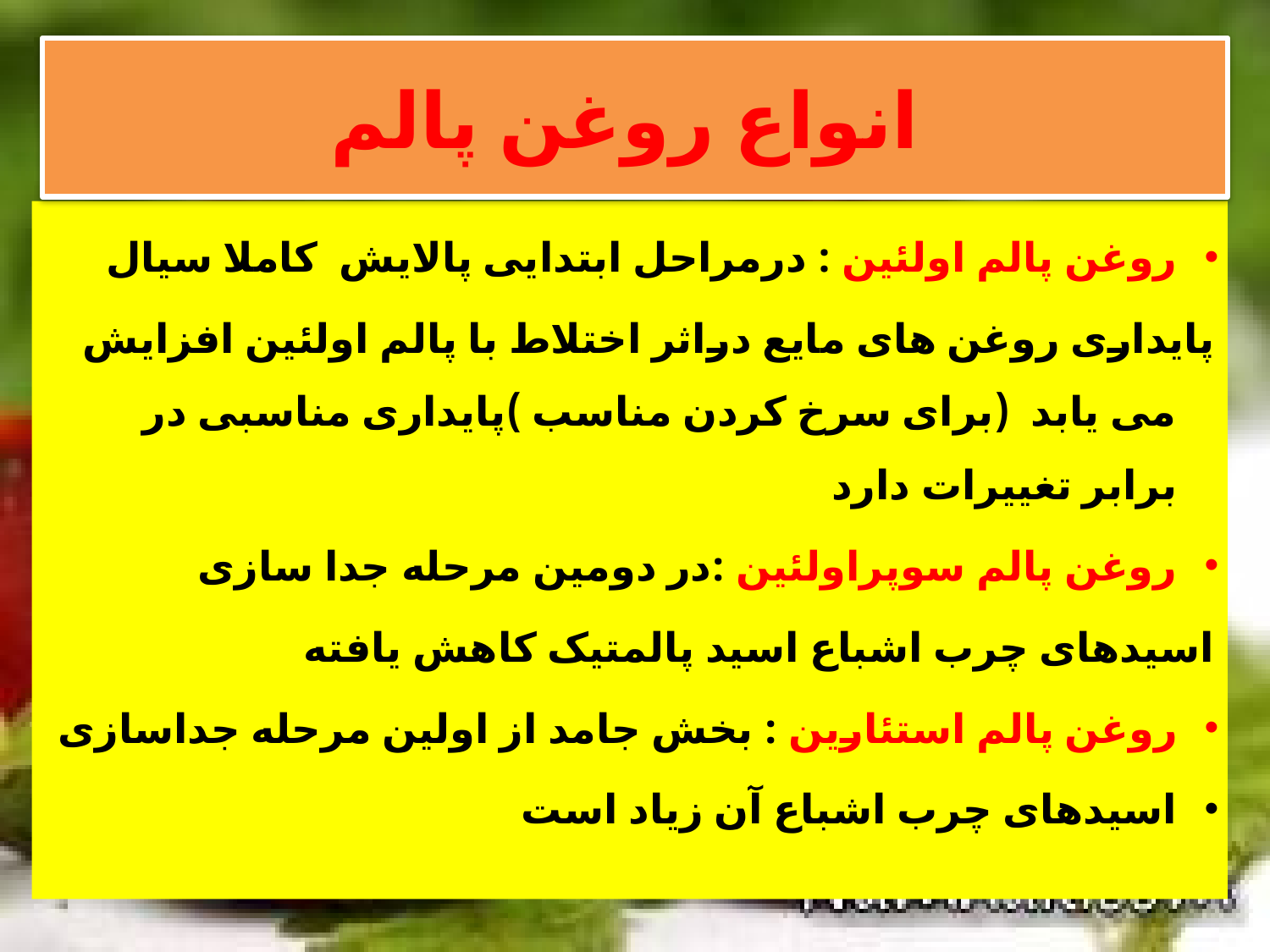

# انواع روغن پالم
روغن پالم اولئین : درمراحل ابتدایی پالایش  کاملا سیال
پایداری روغن های مایع دراثر اختلاط با پالم اولئین افزایش می یابد  (برای سرخ کردن مناسب )پایداری مناسبی در برابر تغییرات دارد
روغن پالم سوپراولئین :در دومین مرحله جدا سازی
اسیدهای چرب اشباع اسید پالمتیک کاهش یافته
روغن پالم استئارین : بخش جامد از اولین مرحله جداسازی
اسیدهای چرب اشباع آن زیاد است